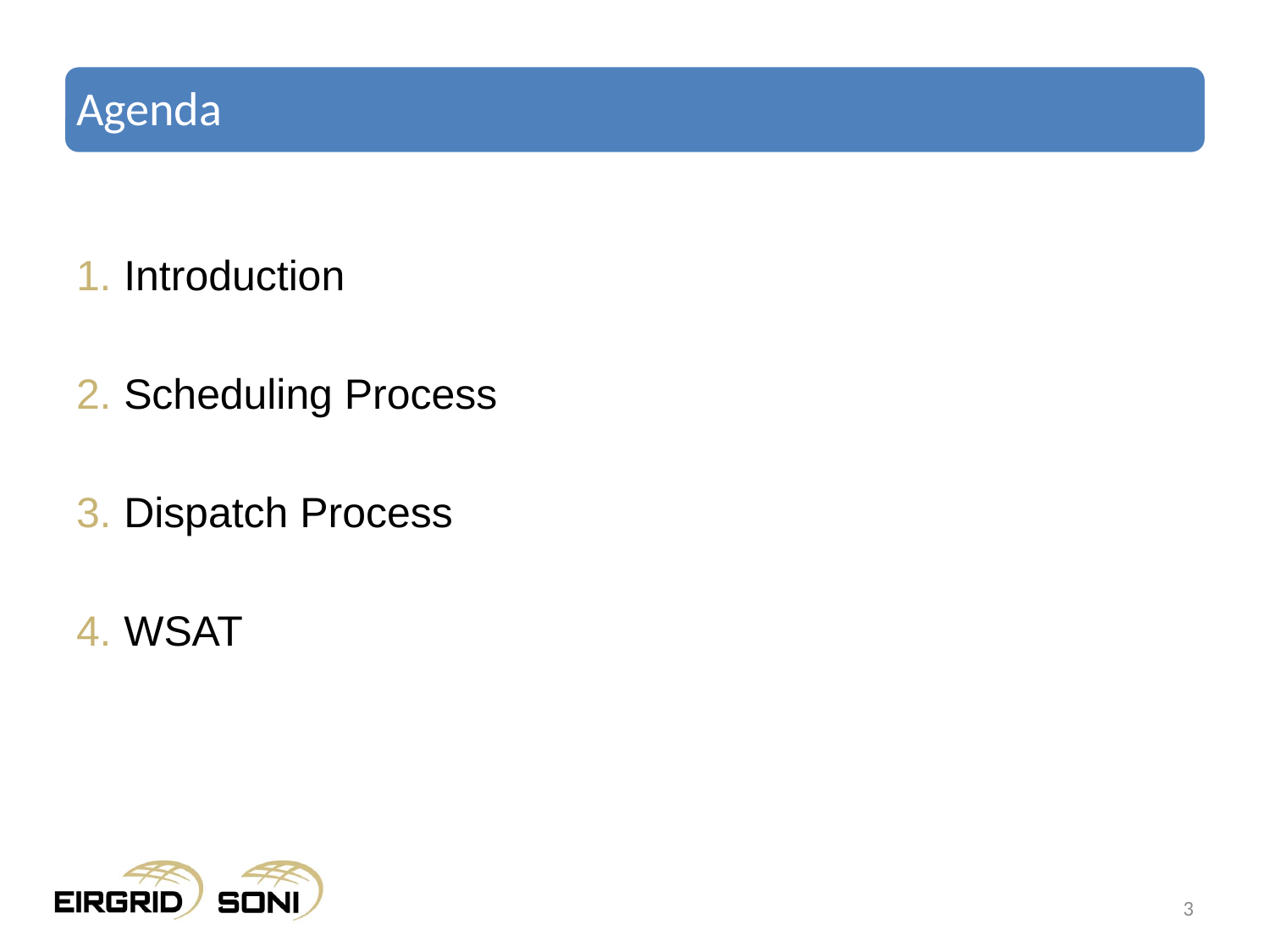

# Agenda
Introduction

Scheduling Process

Dispatch Process

WSAT

3